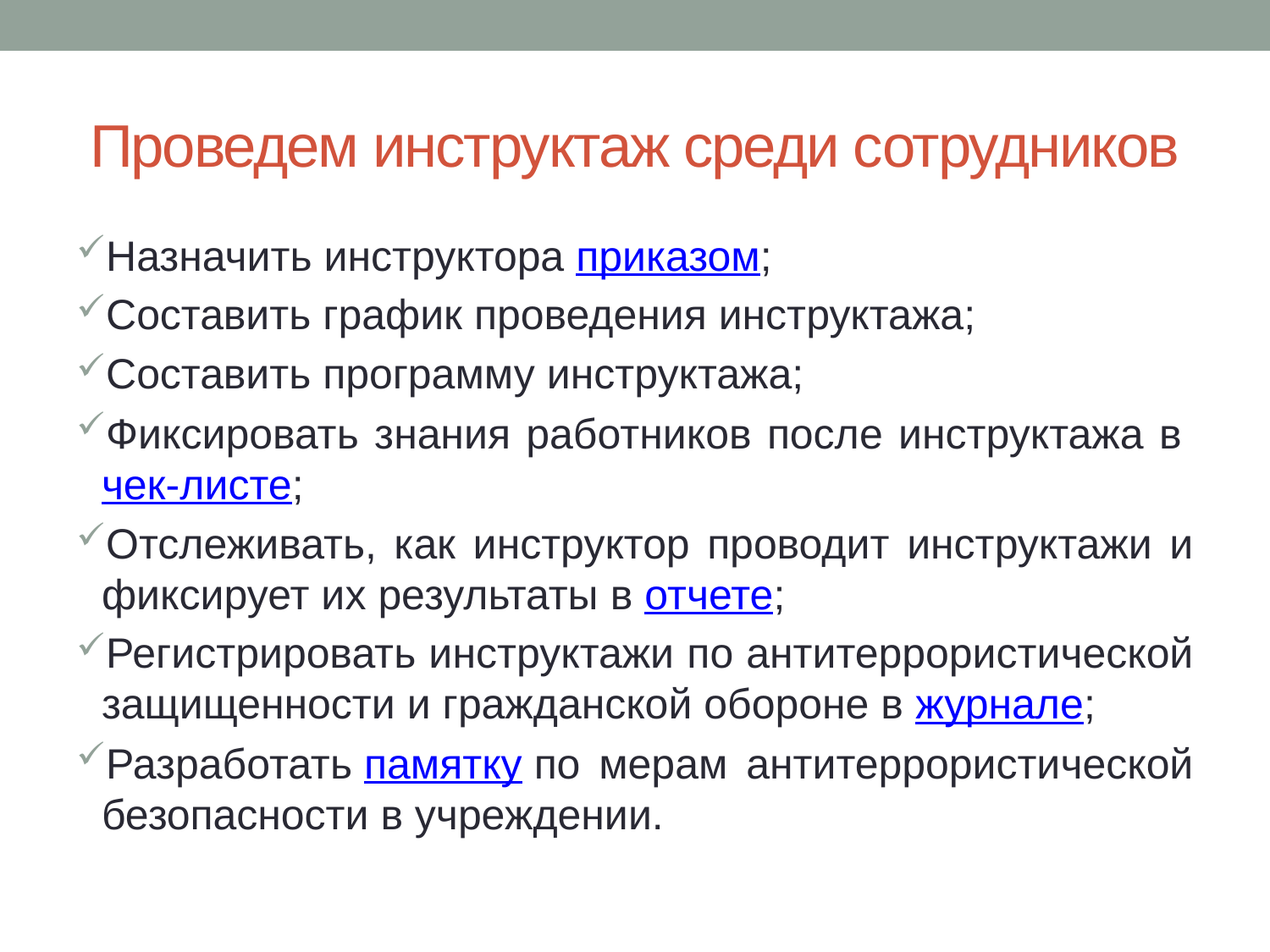

# Проведем инструктаж среди сотрудников
Назначить инструктора приказом;
Составить график проведения инструктажа;
Составить программу инструктажа;
Фиксировать знания работников после инструктажа в чек-листе;
Отслеживать, как инструктор проводит инструктажи и фиксирует их результаты в отчете;
Регистрировать инструктажи по антитеррористической защищенности и гражданской обороне в журнале;
Разработать памятку по мерам антитеррористической безопасности в учреждении.